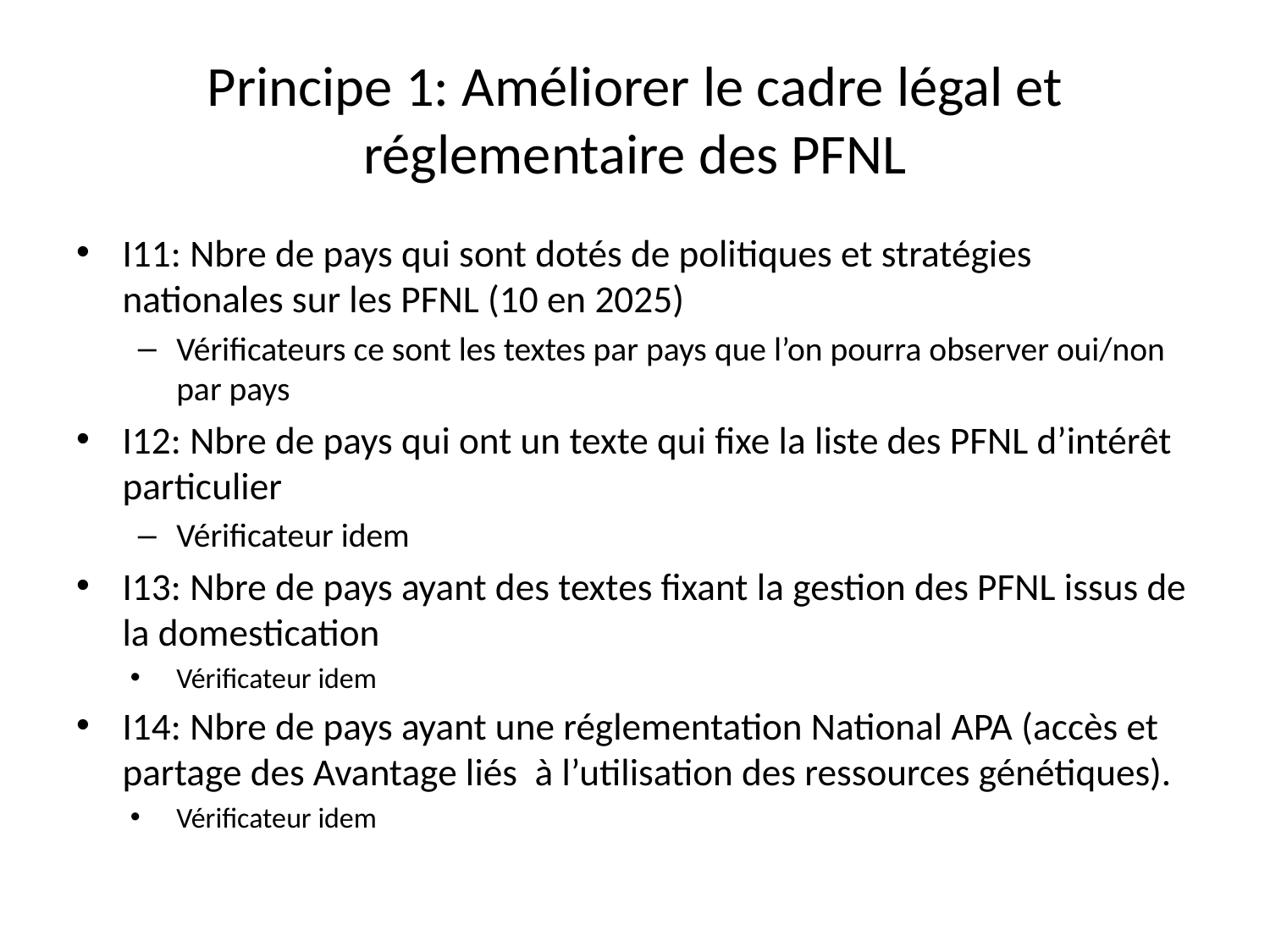

# Principe 1: Améliorer le cadre légal et réglementaire des PFNL
I11: Nbre de pays qui sont dotés de politiques et stratégies nationales sur les PFNL (10 en 2025)
Vérificateurs ce sont les textes par pays que l’on pourra observer oui/non par pays
I12: Nbre de pays qui ont un texte qui fixe la liste des PFNL d’intérêt particulier
Vérificateur idem
I13: Nbre de pays ayant des textes fixant la gestion des PFNL issus de la domestication
Vérificateur idem
I14: Nbre de pays ayant une réglementation National APA (accès et partage des Avantage liés  à l’utilisation des ressources génétiques).
Vérificateur idem